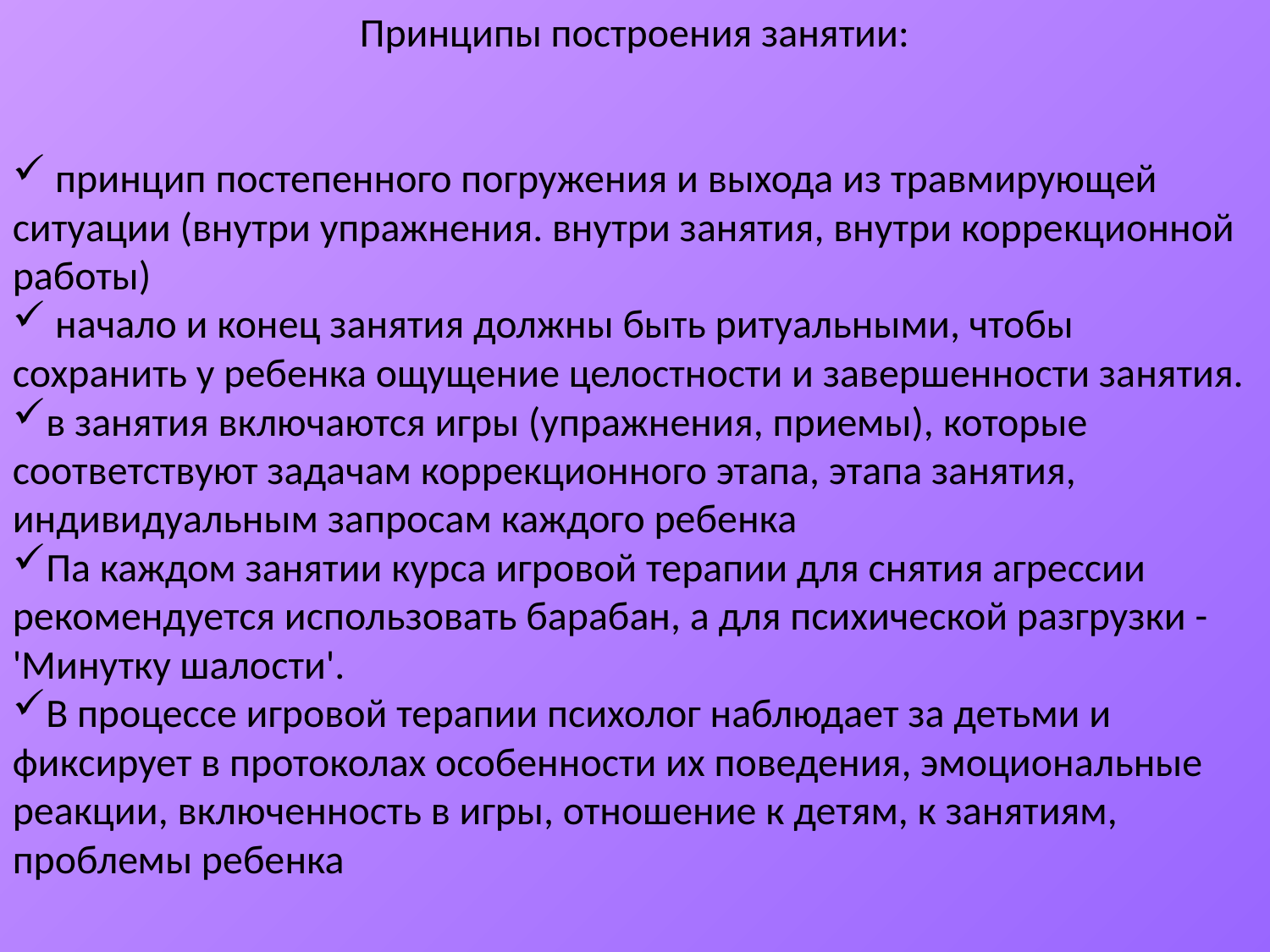

Принципы построения занятии:

 принцип постепенного погружения и выхода из травмирующей ситуации (внутри упражнения. внутри занятия, внутри коррекционной работы)
 начало и конец занятия должны быть ритуальными, чтобы сохранить у ребенка ощущение целостности и завершенности занятия.
в занятия включаются игры (упражнения, приемы), которые соответствуют задачам коррекционного этапа, этапа занятия, индивидуальным запросам каждого ребенка
Па каждом занятии курса игровой терапии для снятия агрессии рекомендуется использовать барабан, а для психической разгрузки - 'Минутку шалости'.
В процессе игровой терапии психолог наблюдает за детьми и фиксирует в протоколах особенности их поведения, эмоциональные реакции, включенность в игры, отношение к детям, к занятиям, проблемы ребенка